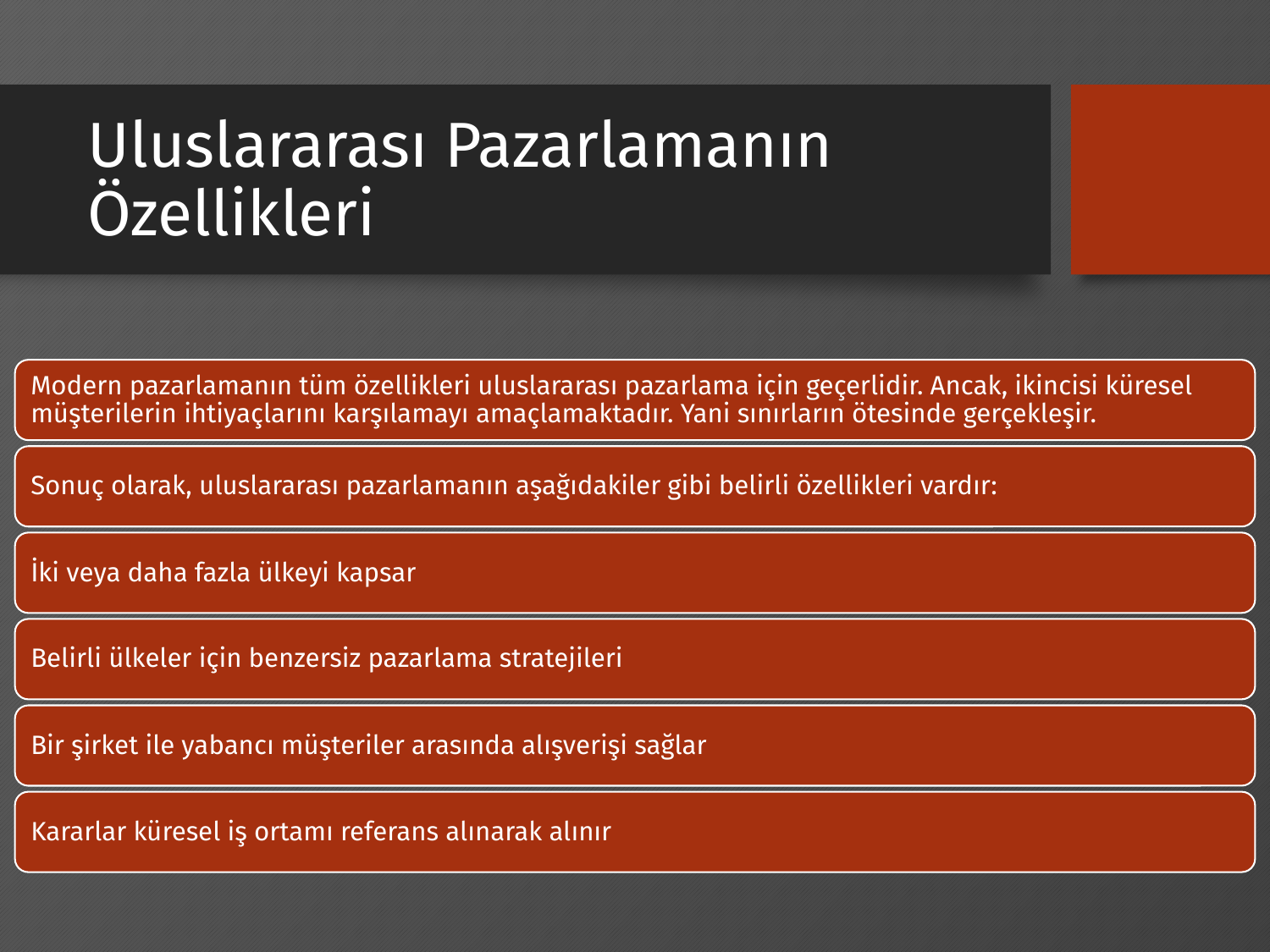

# Uluslararası Pazarlamanın Özellikleri
Modern pazarlamanın tüm özellikleri uluslararası pazarlama için geçerlidir. Ancak, ikincisi küresel müşterilerin ihtiyaçlarını karşılamayı amaçlamaktadır. Yani sınırların ötesinde gerçekleşir.
Sonuç olarak, uluslararası pazarlamanın aşağıdakiler gibi belirli özellikleri vardır:
İki veya daha fazla ülkeyi kapsar
Belirli ülkeler için benzersiz pazarlama stratejileri
Bir şirket ile yabancı müşteriler arasında alışverişi sağlar
Kararlar küresel iş ortamı referans alınarak alınır